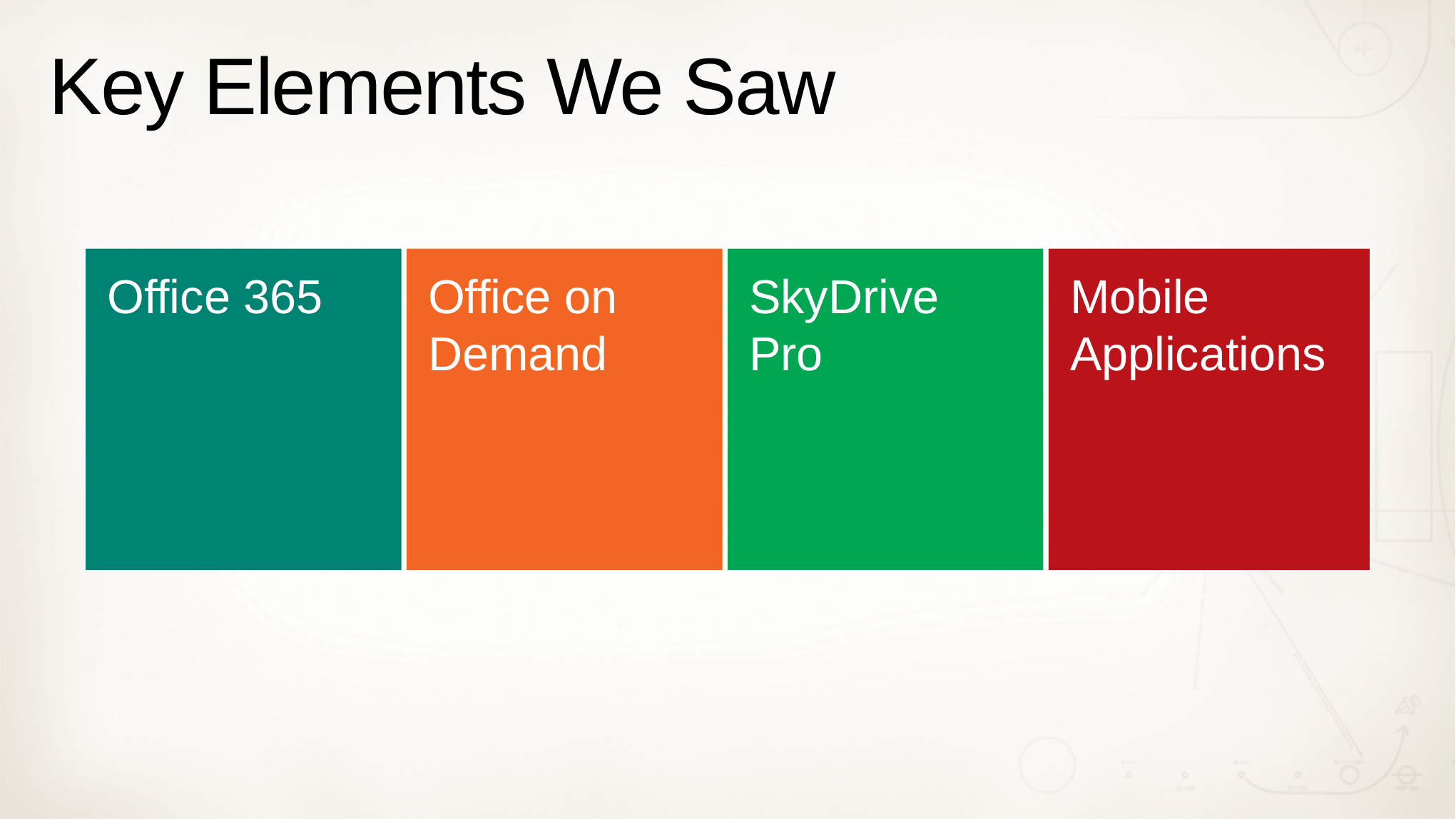

# Key Elements We Saw
Office 365
Office on Demand
SkyDrive Pro
Mobile Applications